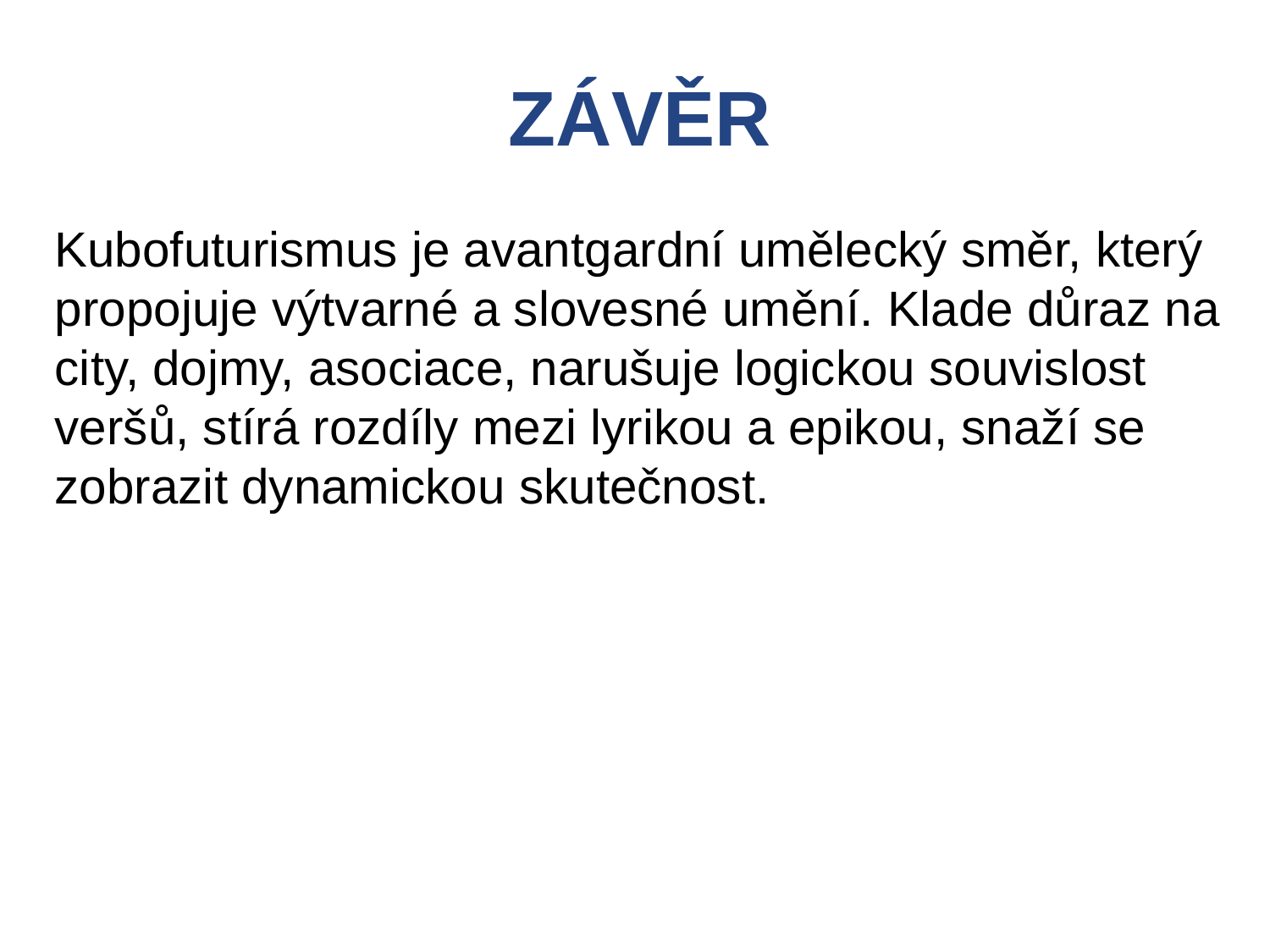

ZÁVĚR
Kubofuturismus je avantgardní umělecký směr, který propojuje výtvarné a slovesné umění. Klade důraz na city, dojmy, asociace, narušuje logickou souvislost veršů, stírá rozdíly mezi lyrikou a epikou, snaží se zobrazit dynamickou skutečnost.